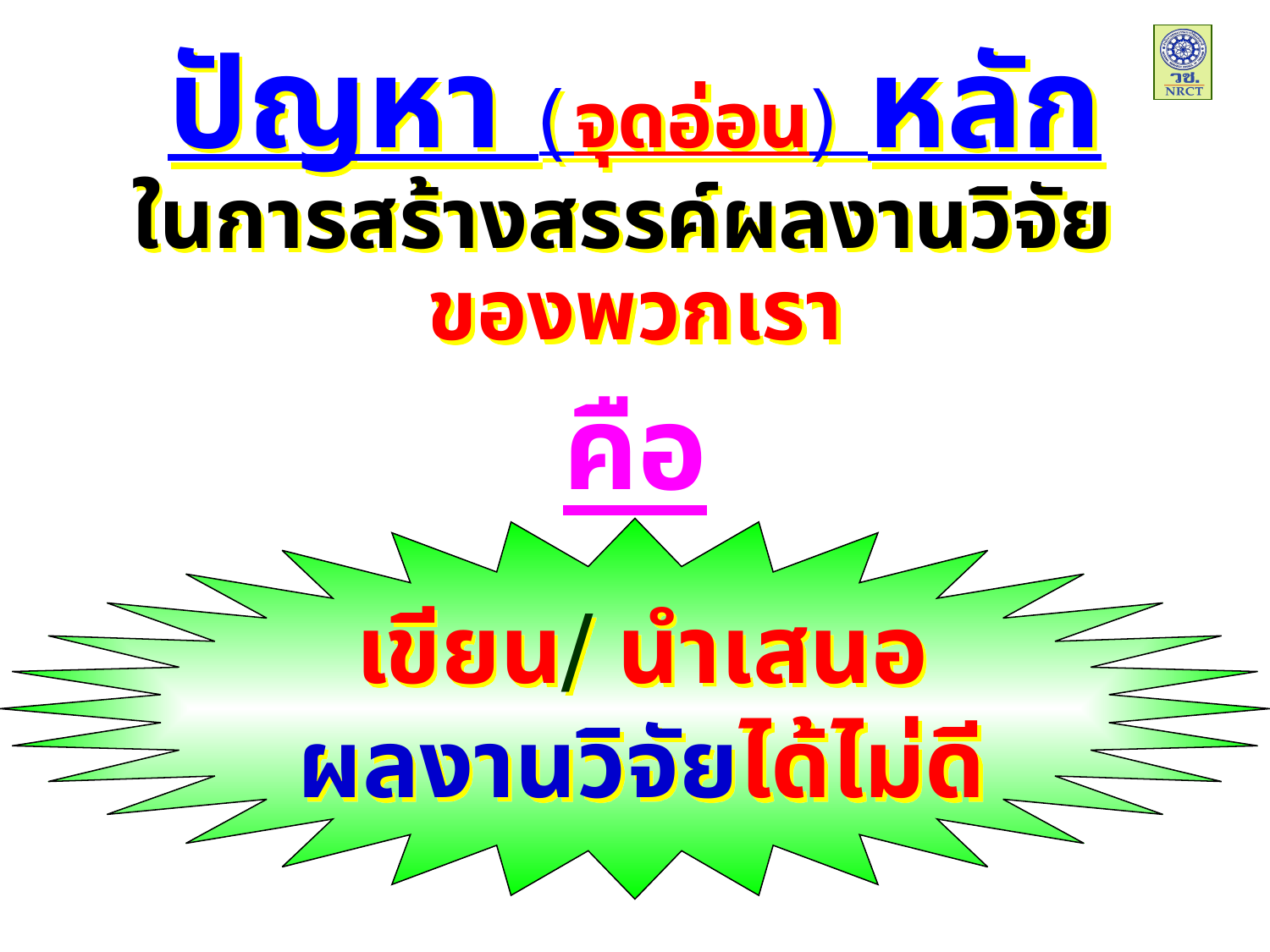

ปัญหา (จุดอ่อน) หลัก
ในการสร้างสรรค์ผลงานวิจัย
ของพวกเรา
คือ

เขียน/นำเสนอ
ผลงานวิจัยได้ไม่ดี